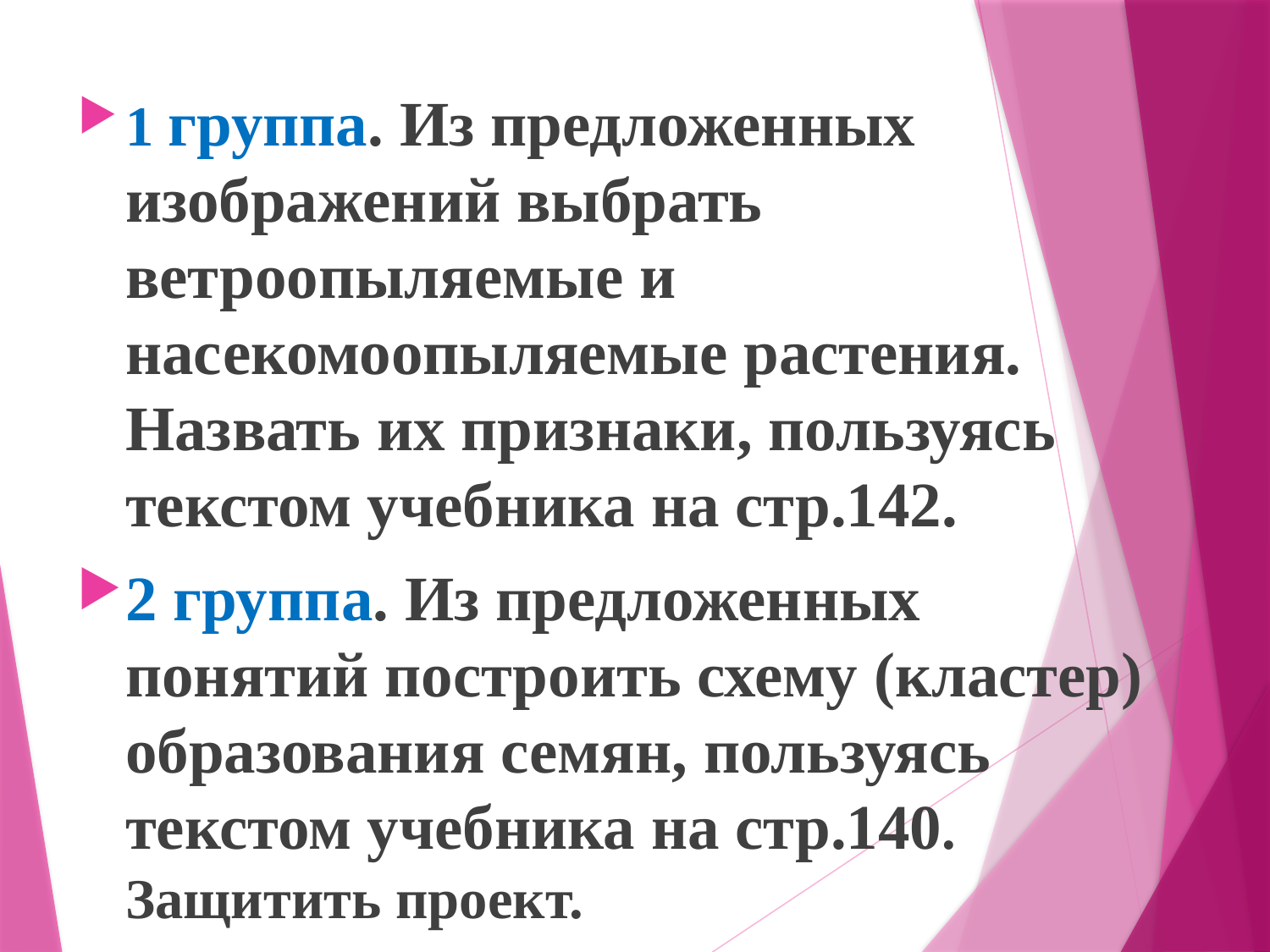

#
1 группа. Из предложенных изображений выбрать ветроопыляемые и насекомоопыляемые растения. Назвать их признаки, пользуясь текстом учебника на стр.142.
2 группа. Из предложенных понятий построить схему (кластер) образования семян, пользуясь текстом учебника на стр.140. Защитить проект.